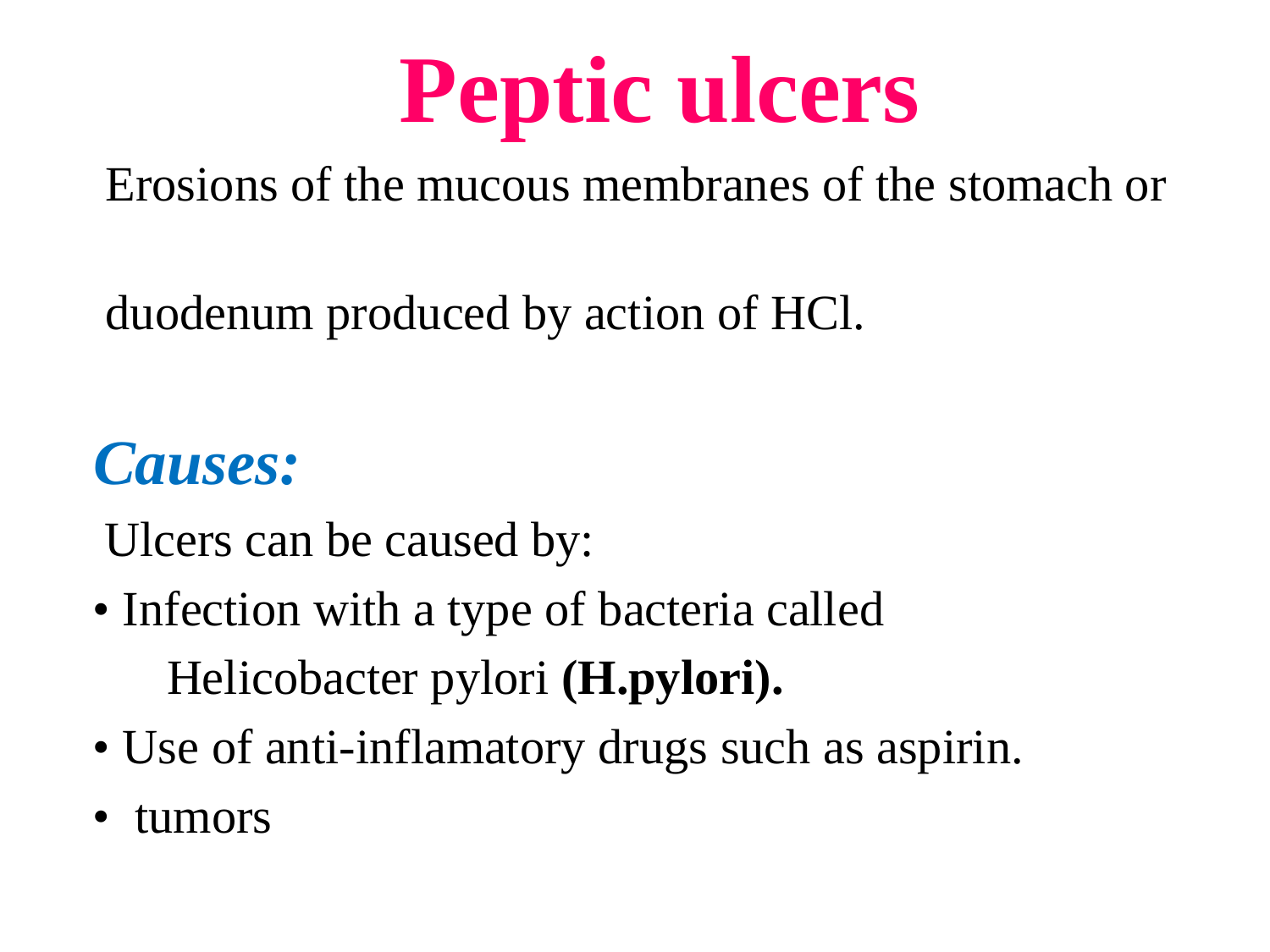

Peptic ulcers
           Erosions of the mucous membranes of the stomach or
           duodenum produced by action of HCl.

          Causes:
          Ulcers can be caused by:
          • Infection with a type of bacteria called
                Helicobacter pylori (H.pylori).
          • Use of anti-inflamatory drugs such as aspirin.
          •  tumors